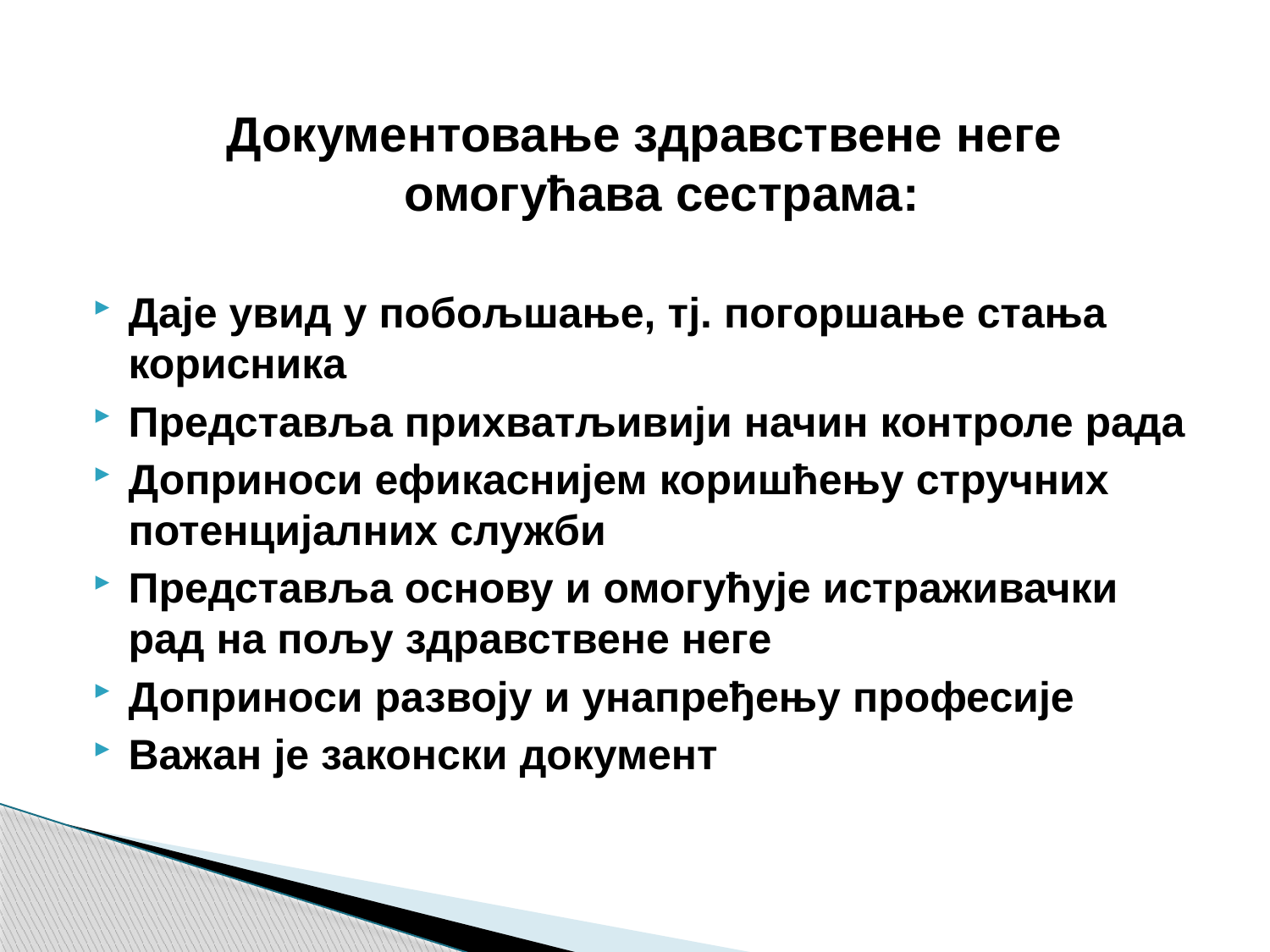

Документовање здравствене неге омогућава сестрама:

Даје увид у побољшање, тј. погоршање стања корисника
Представља прихватљивији начин контроле рада
Доприноси ефикаснијем коришћењу стручних потенцијалних служби
Представља основу и омогућује истраживачки рад на пољу здравствене неге
Доприноси развоју и унапређењу професије
Важан је законски документ